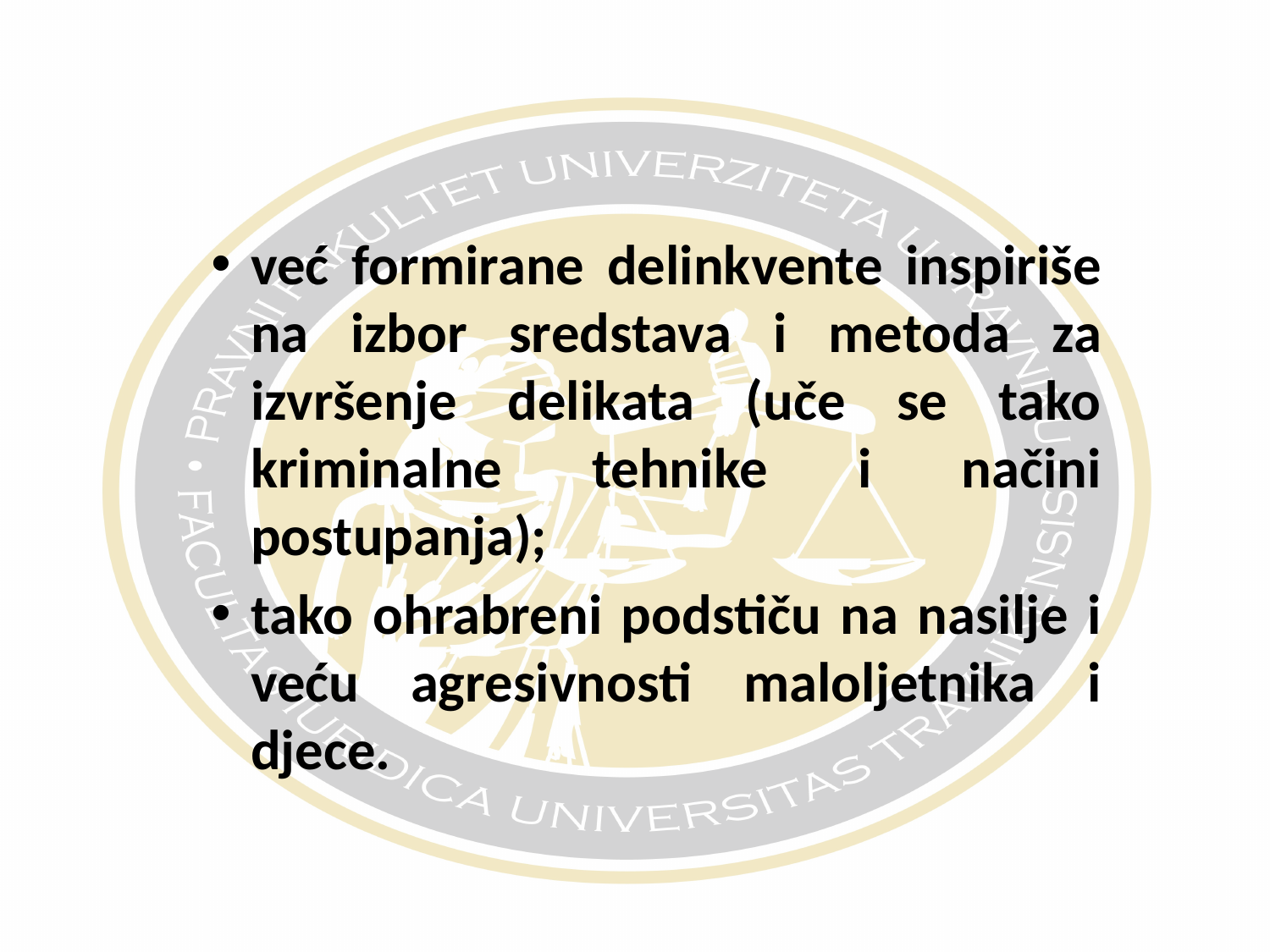

#
već formirane delinkvente inspiriše na izbor sredstava i metoda za izvršenje delikata (uče se tako kriminalne tehnike i načini postupanja);
tako ohrabreni podstiču na nasilje i veću agresivnosti maloljetnika i djece.